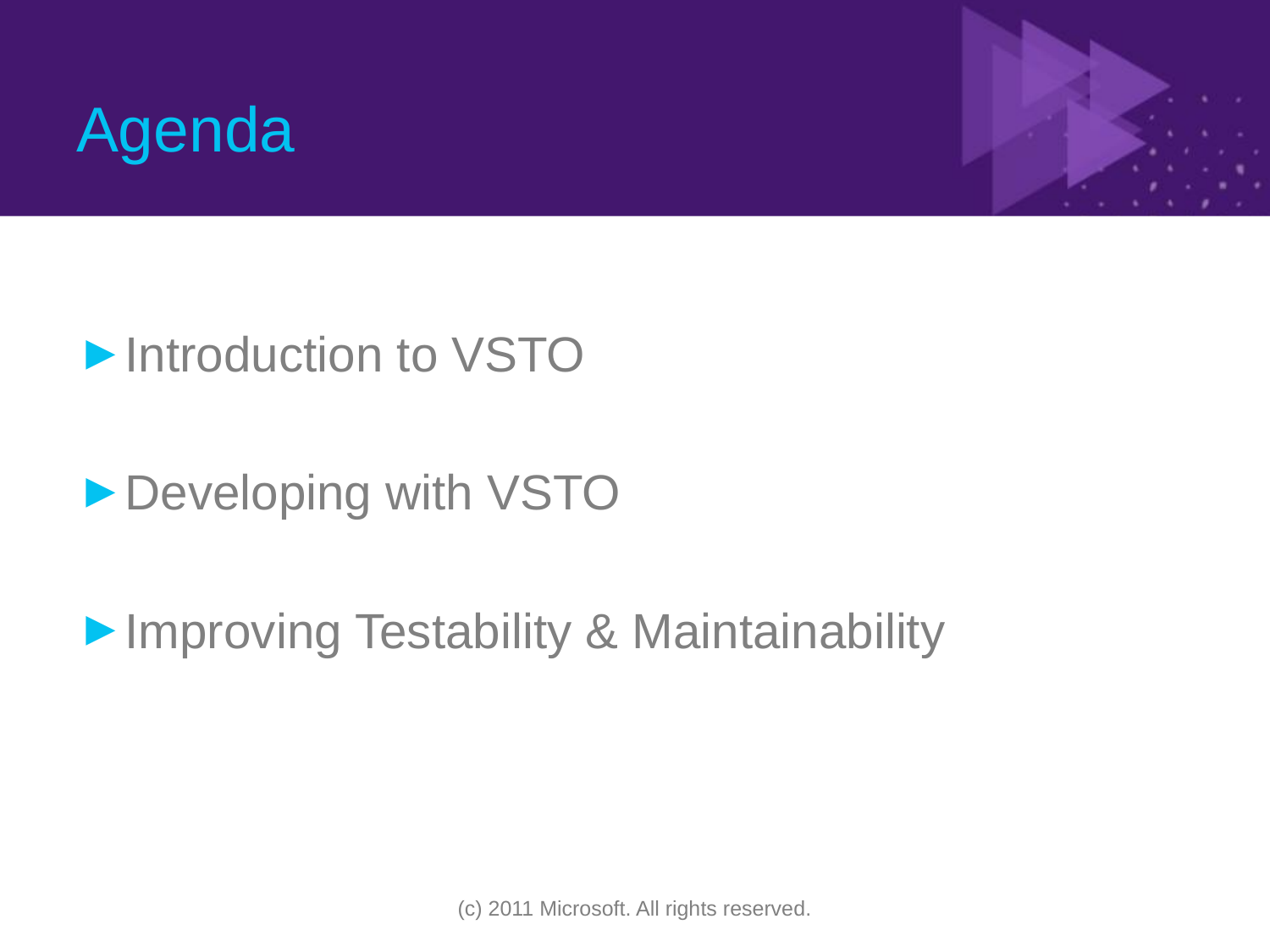

# Agenda
Introduction to VSTO

Developing with VSTO

Improving Testability & Maintainability

(c) 2011 Microsoft. All rights reserved.